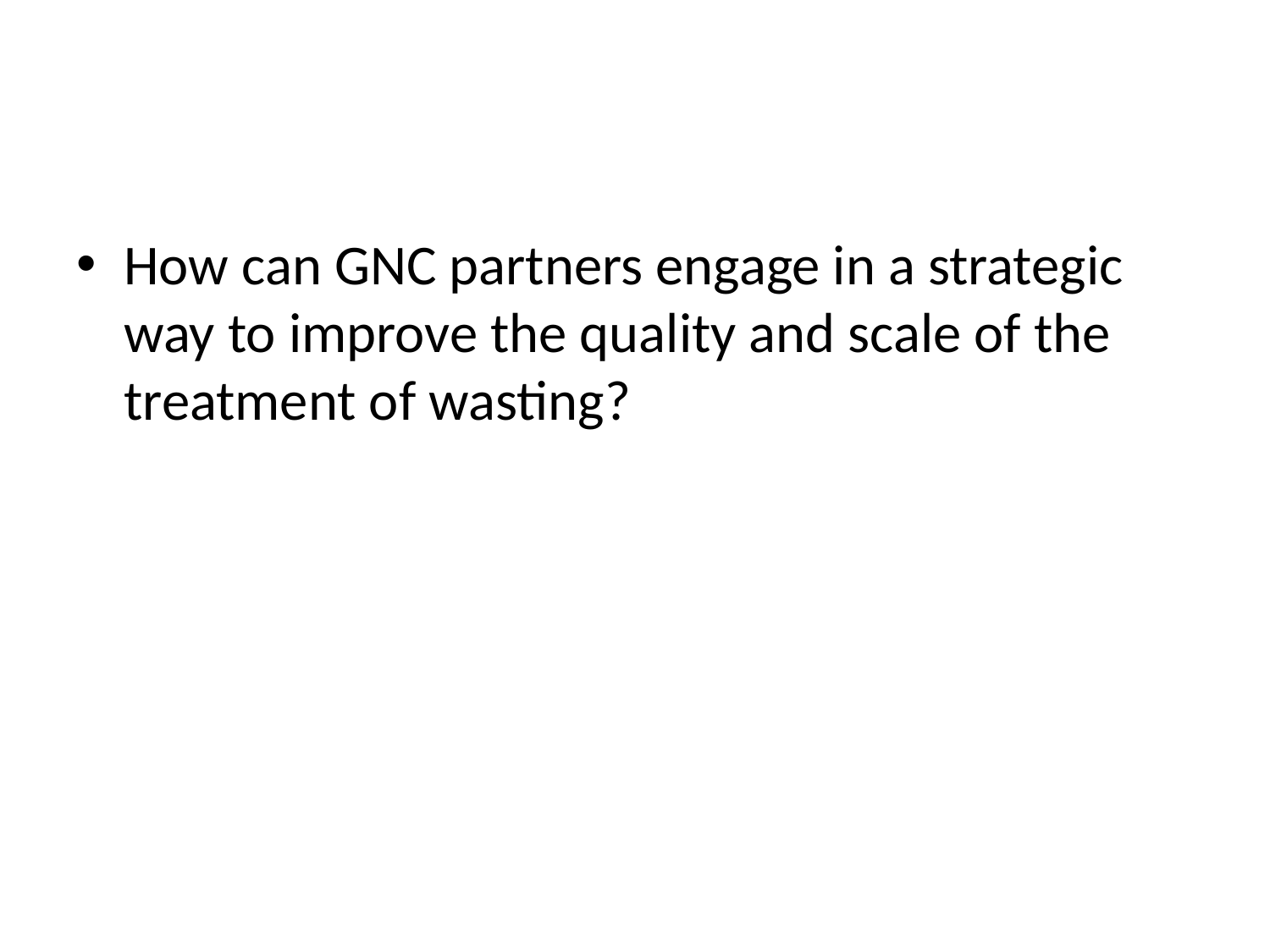

#
How can GNC partners engage in a strategic way to improve the quality and scale of the treatment of wasting?